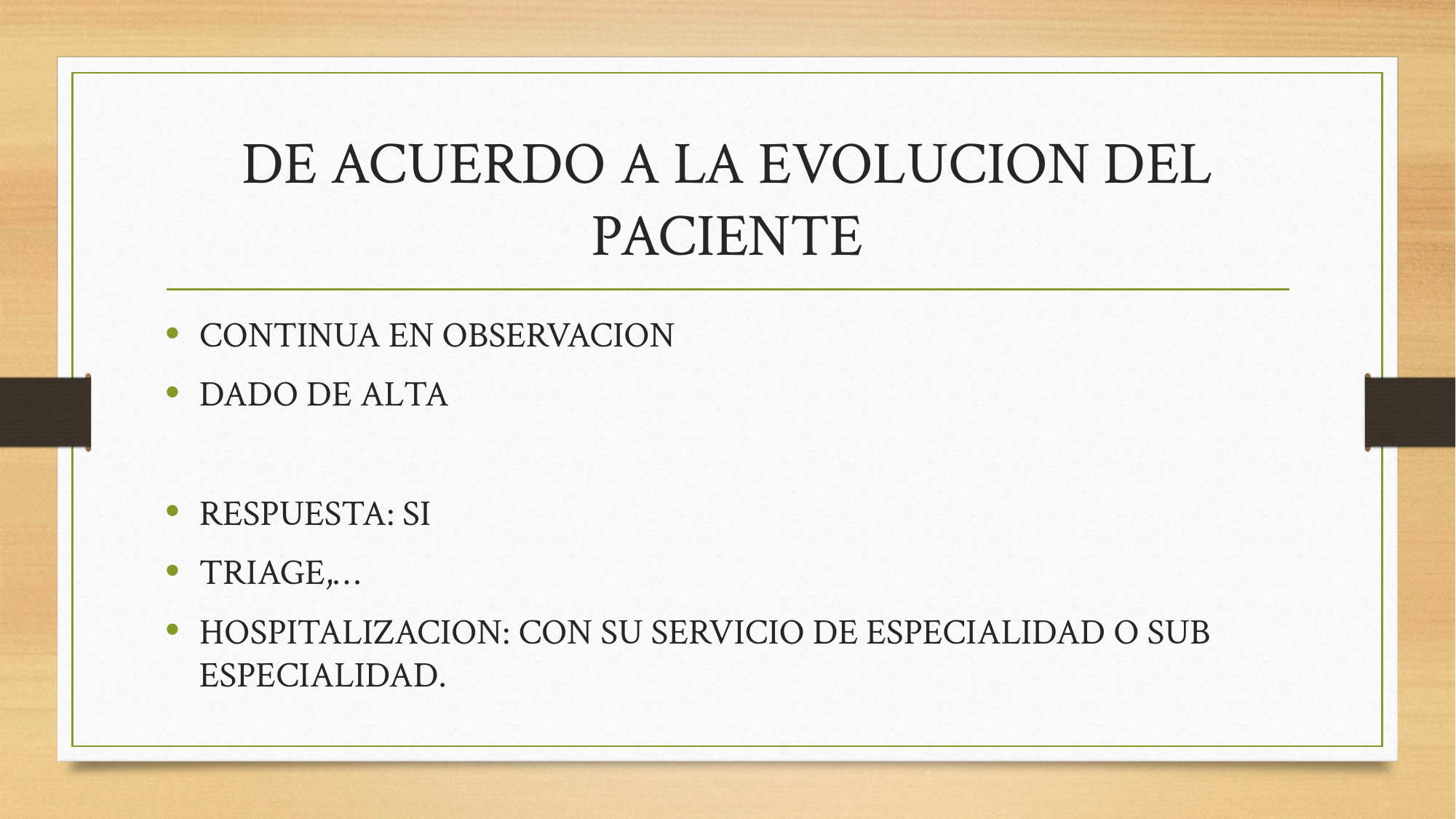

# DE ACUERDO A LA EVOLUCION DEL PACIENTE
CONTINUA EN OBSERVACION
DADO DE ALTA

RESPUESTA: SI
TRIAGE,…
HOSPITALIZACION: CON SU SERVICIO DE ESPECIALIDAD O SUB ESPECIALIDAD.